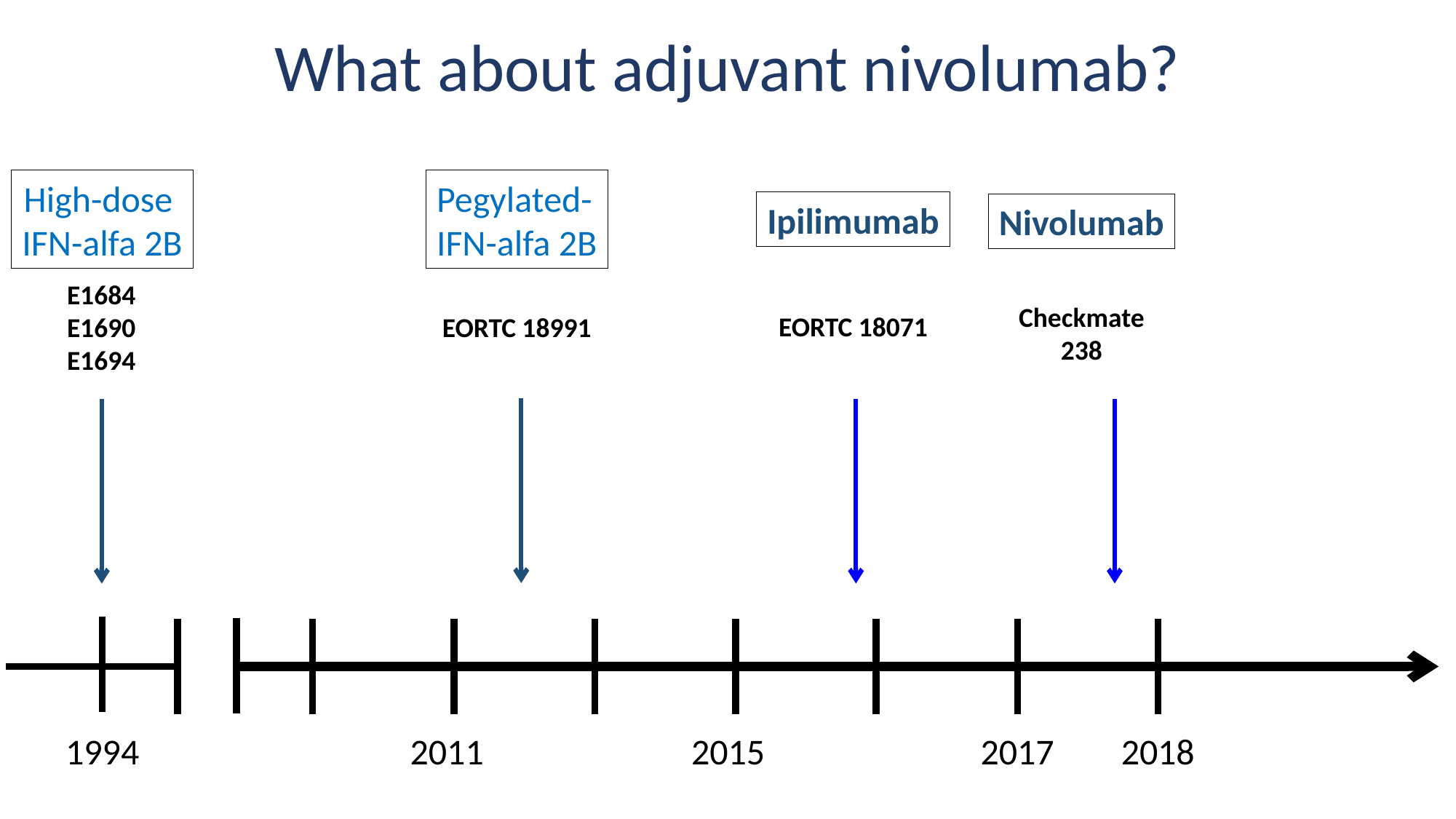

What about adjuvant nivolumab?
High-dose
IFN-alfa 2B
Pegylated-
IFN-alfa 2B
Ipilimumab
Nivolumab
E1684
E1690
E1694
Checkmate
238
EORTC 18071
EORTC 18991
1994
2017
2018
2011
2015